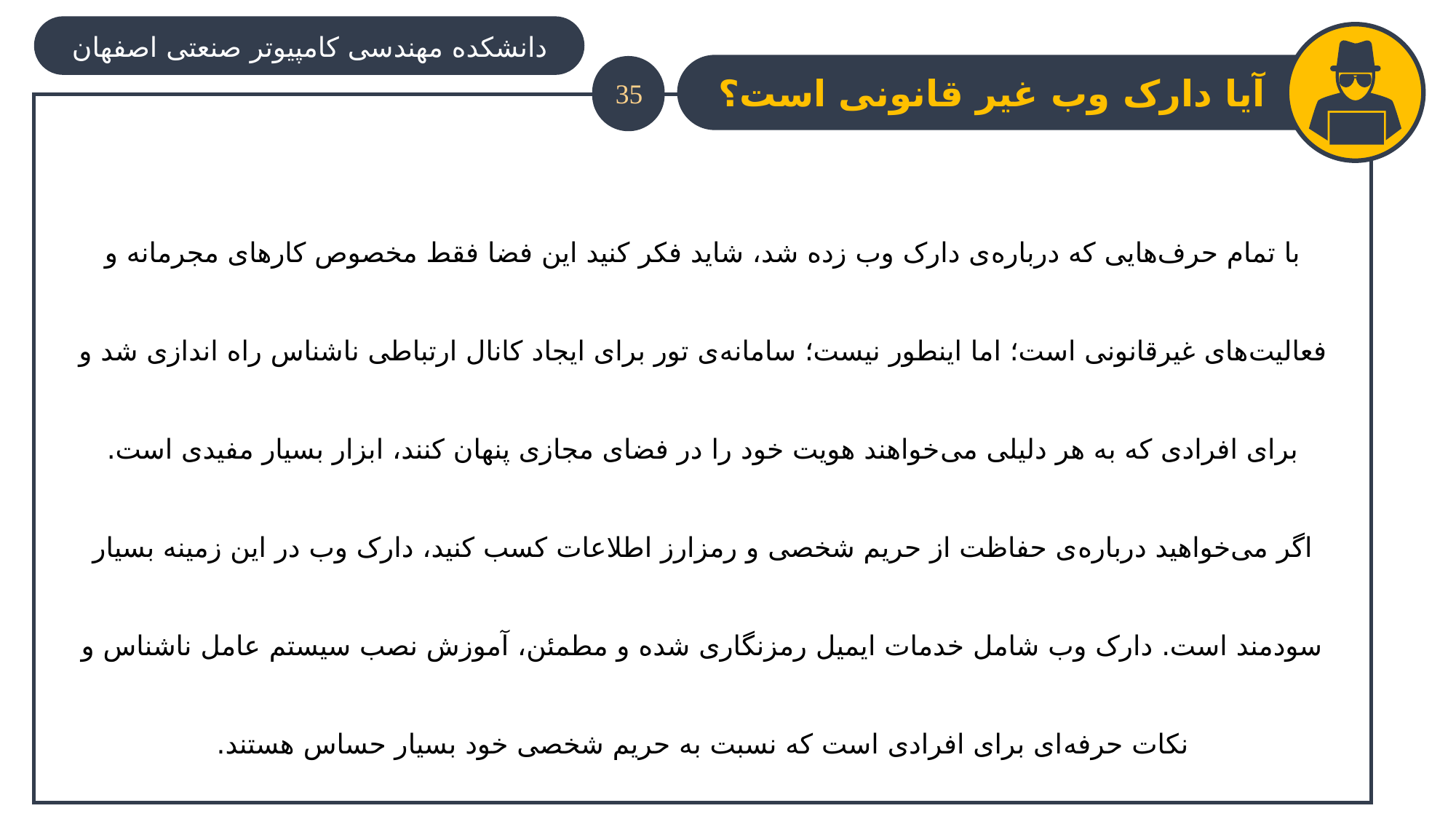

دانشکده مهندسی کامپیوتر صنعتی اصفهان
آیا دارک وب غیر قانونی است؟
35
با تمام حرف‌هایی که درباره‌ی دارک وب زده شد، شاید فکر کنید این فضا فقط مخصوص کارهای مجرمانه و فعالیت‌های غیرقانونی است؛ اما اینطور نیست؛ سامانه‌ی تور برای ایجاد کانال ارتباطی ناشناس راه اندازی شد و برای افرادی که به هر دلیلی می‌خواهند هویت خود را در فضای مجازی پنهان کنند، ابزار بسیار مفیدی است.
اگر می‌خواهید درباره‌ی حفاظت از حریم شخصی و رمزارز اطلاعات کسب کنید، دارک وب در این زمینه بسیار سودمند است. دارک وب شامل خدمات ایمیل رمزنگاری شده و مطمئن، آموزش نصب سیستم عامل ناشناس و نکات حرفه‌ای برای افرادی است که نسبت به حریم شخصی خود بسیار حساس هستند.